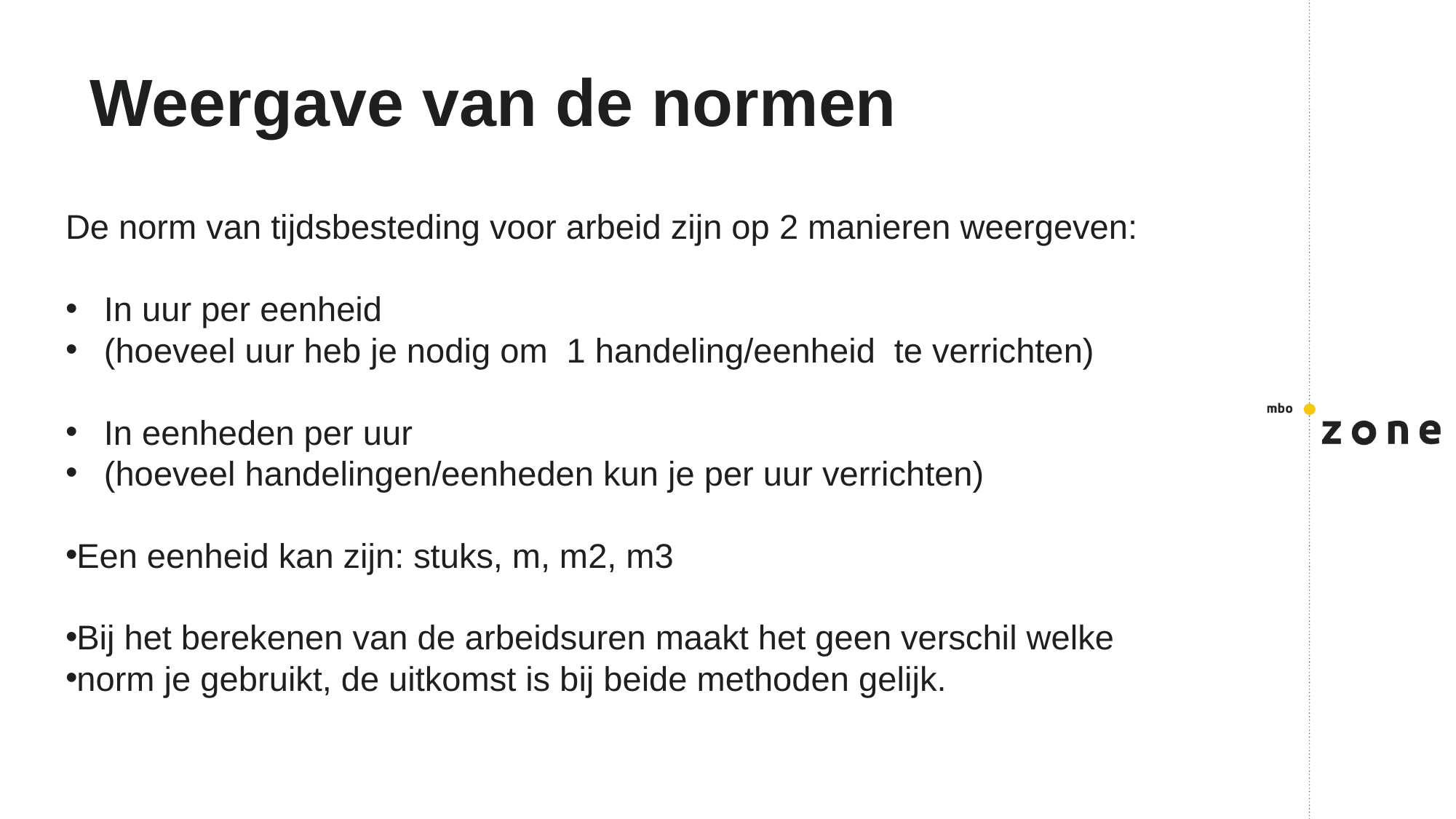

# Weergave van de normen
De norm van tijdsbesteding voor arbeid zijn op 2 manieren weergeven:

In uur per eenheid
(hoeveel uur heb je nodig om  1 handeling/eenheid  te verrichten)

In eenheden per uur
(hoeveel handelingen/eenheden kun je per uur verrichten)

Een eenheid kan zijn: stuks, m, m2, m3

Bij het berekenen van de arbeidsuren maakt het geen verschil welke
norm je gebruikt, de uitkomst is bij beide methoden gelijk.